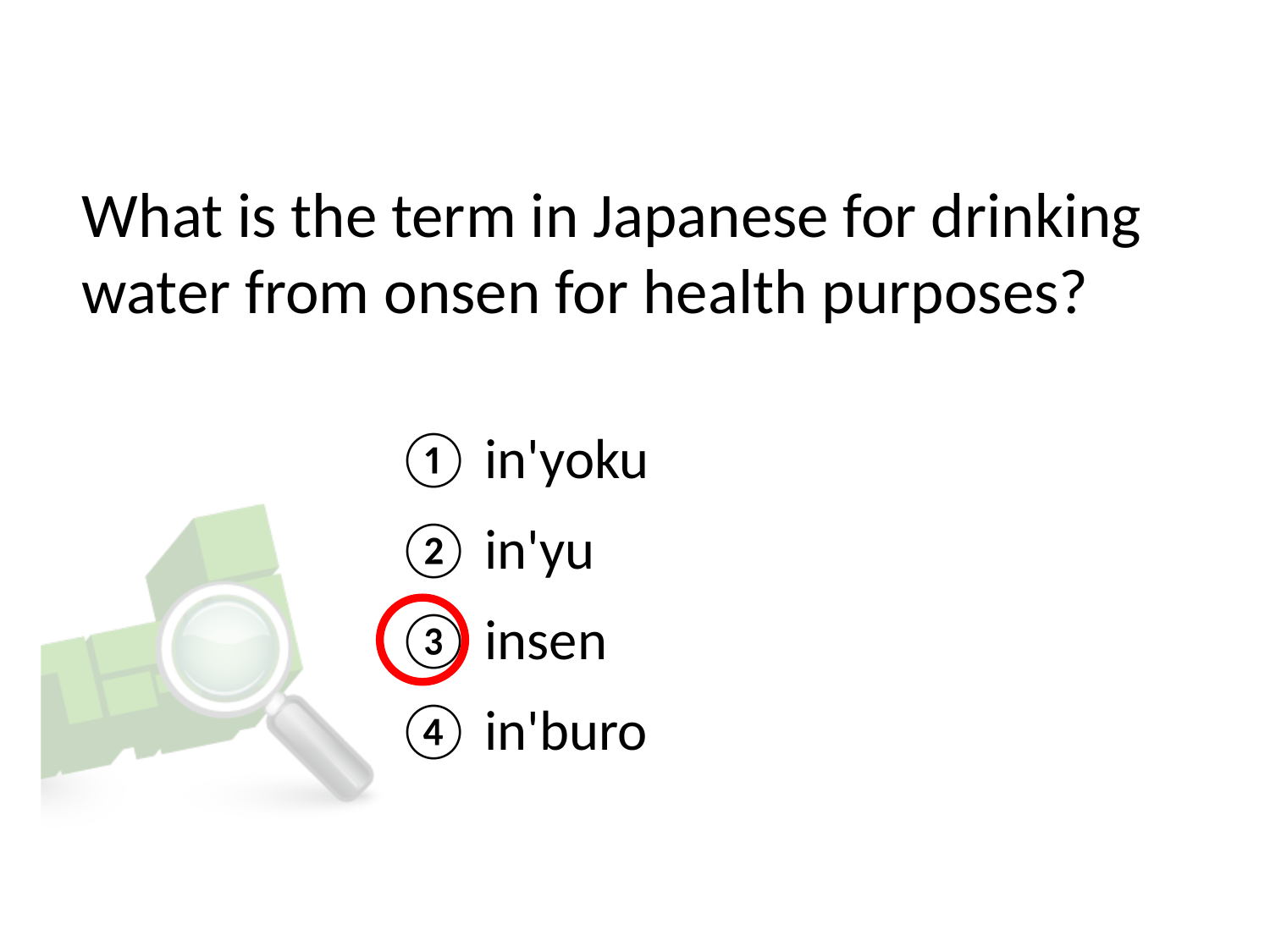

# What is the term in Japanese for drinking water from onsen for health purposes?
① in'yoku
② in'yu
③ insen
④ in'buro